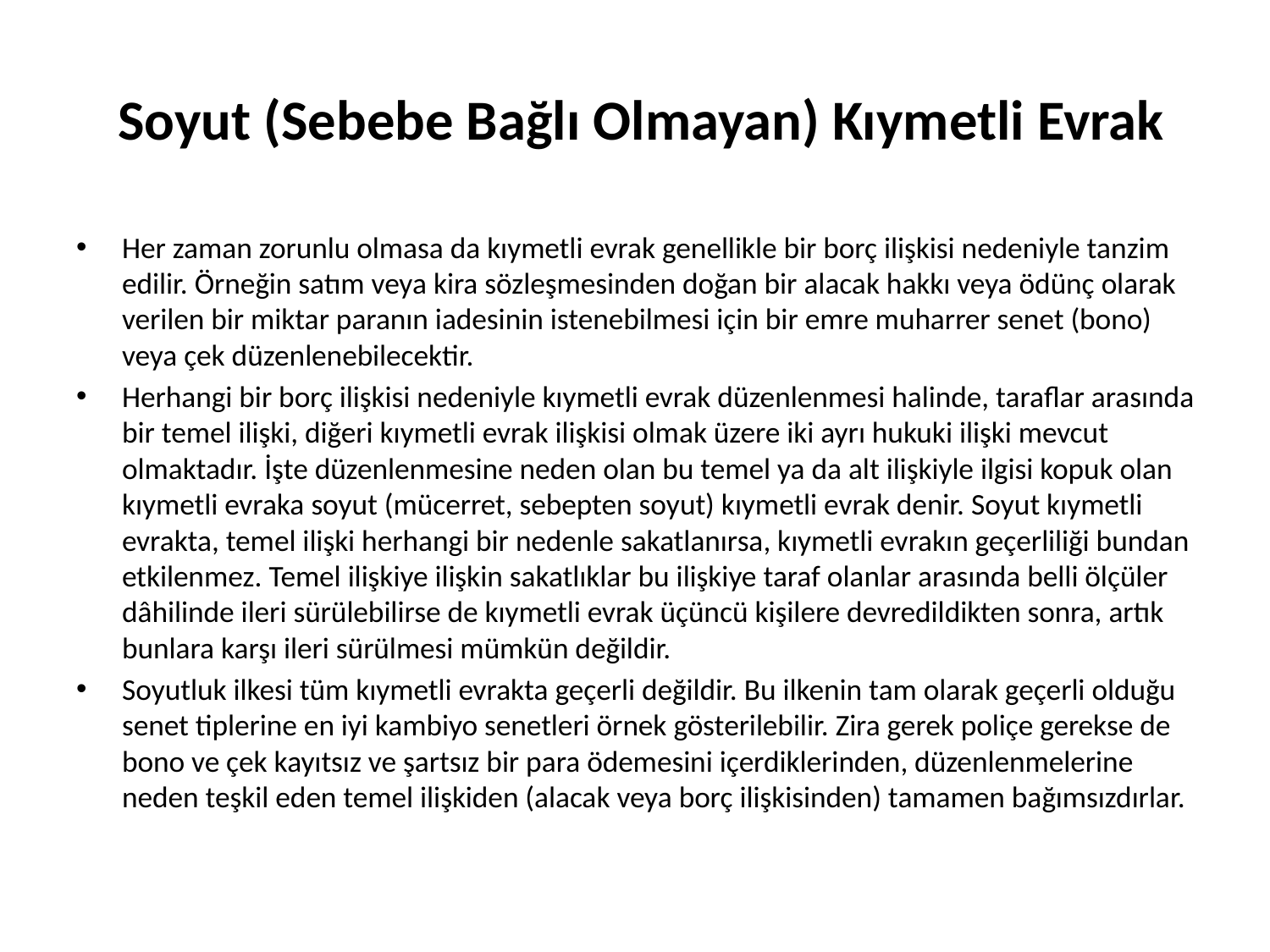

# Soyut (Sebebe Bağlı Olmayan) Kıymetli Evrak
Her zaman zorunlu olmasa da kıymetli evrak genellikle bir borç ilişkisi nedeniyle tanzim edilir. Örneğin satım veya kira sözleşmesinden doğan bir alacak hakkı veya ödünç olarak verilen bir miktar paranın iadesinin istenebilmesi için bir emre muharrer senet (bono) veya çek düzenlenebilecektir.
Herhangi bir borç ilişkisi nedeniyle kıymetli evrak düzenlenmesi halinde, taraflar arasında bir temel ilişki, diğeri kıymetli evrak ilişkisi olmak üzere iki ayrı hukuki ilişki mevcut olmaktadır. İşte düzenlenmesine neden olan bu temel ya da alt ilişkiyle ilgisi kopuk olan kıymetli evraka soyut (mücerret, sebepten soyut) kıymetli evrak denir. Soyut kıymetli evrakta, temel ilişki herhangi bir nedenle sakatlanırsa, kıymetli evrakın geçerliliği bundan etkilenmez. Temel ilişkiye ilişkin sakatlıklar bu ilişkiye taraf olanlar arasında belli ölçüler dâhilinde ileri sürülebilirse de kıymetli evrak üçüncü kişilere devredildikten sonra, artık bunlara karşı ileri sürülmesi mümkün değildir.
Soyutluk ilkesi tüm kıymetli evrakta geçerli değildir. Bu ilkenin tam olarak geçerli olduğu senet tiplerine en iyi kambiyo senetleri örnek gösterilebilir. Zira gerek poliçe gerekse de bono ve çek kayıtsız ve şartsız bir para ödemesini içerdiklerinden, düzenlenmelerine neden teşkil eden temel ilişkiden (alacak veya borç ilişkisinden) tamamen bağımsızdırlar.